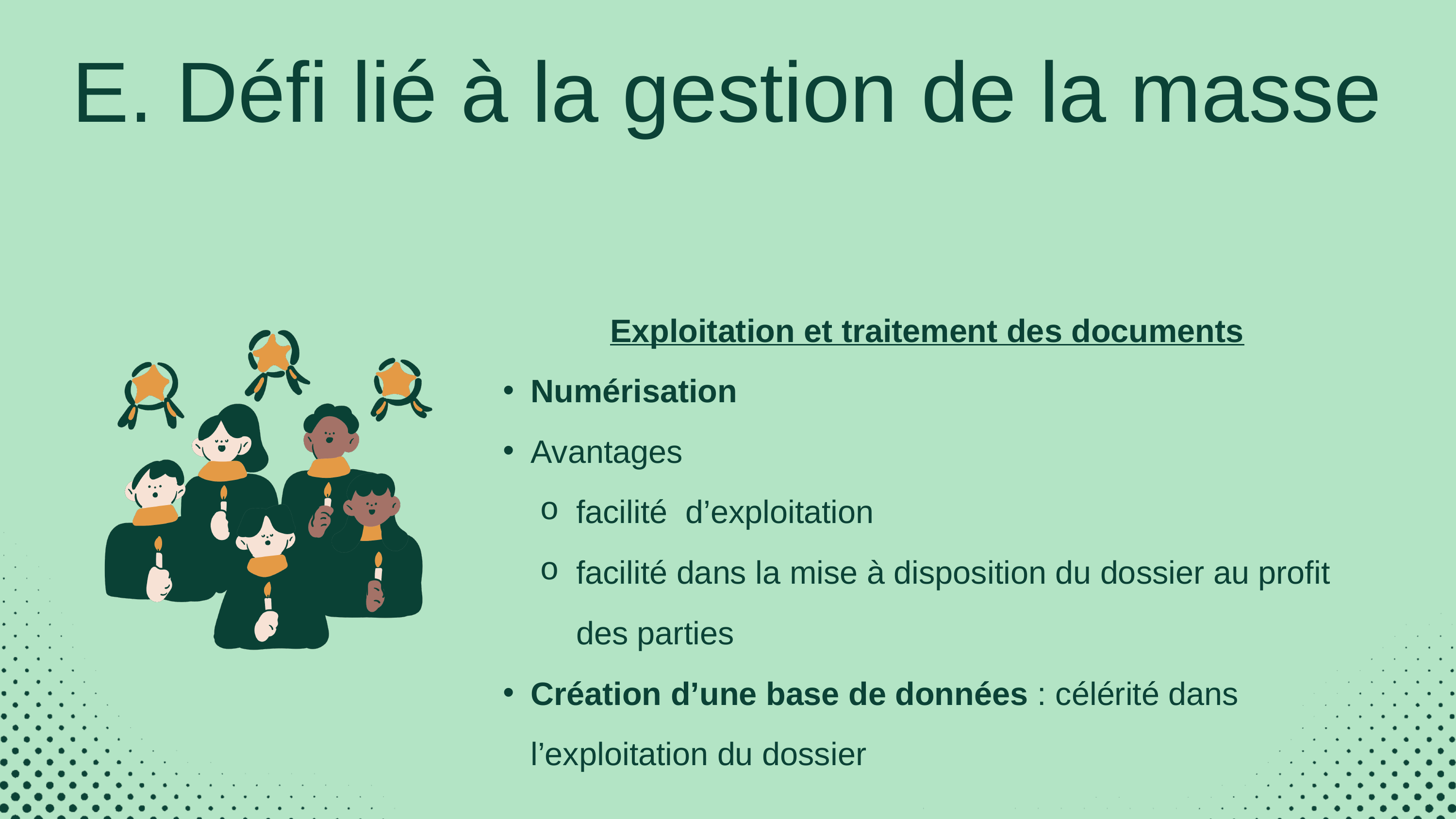

E. Défi lié à la gestion de la masse
Exploitation et traitement des documents
Numérisation
Avantages
facilité  d’exploitation
facilité dans la mise à disposition du dossier au profit des parties
Création d’une base de données : célérité dans l’exploitation du dossier